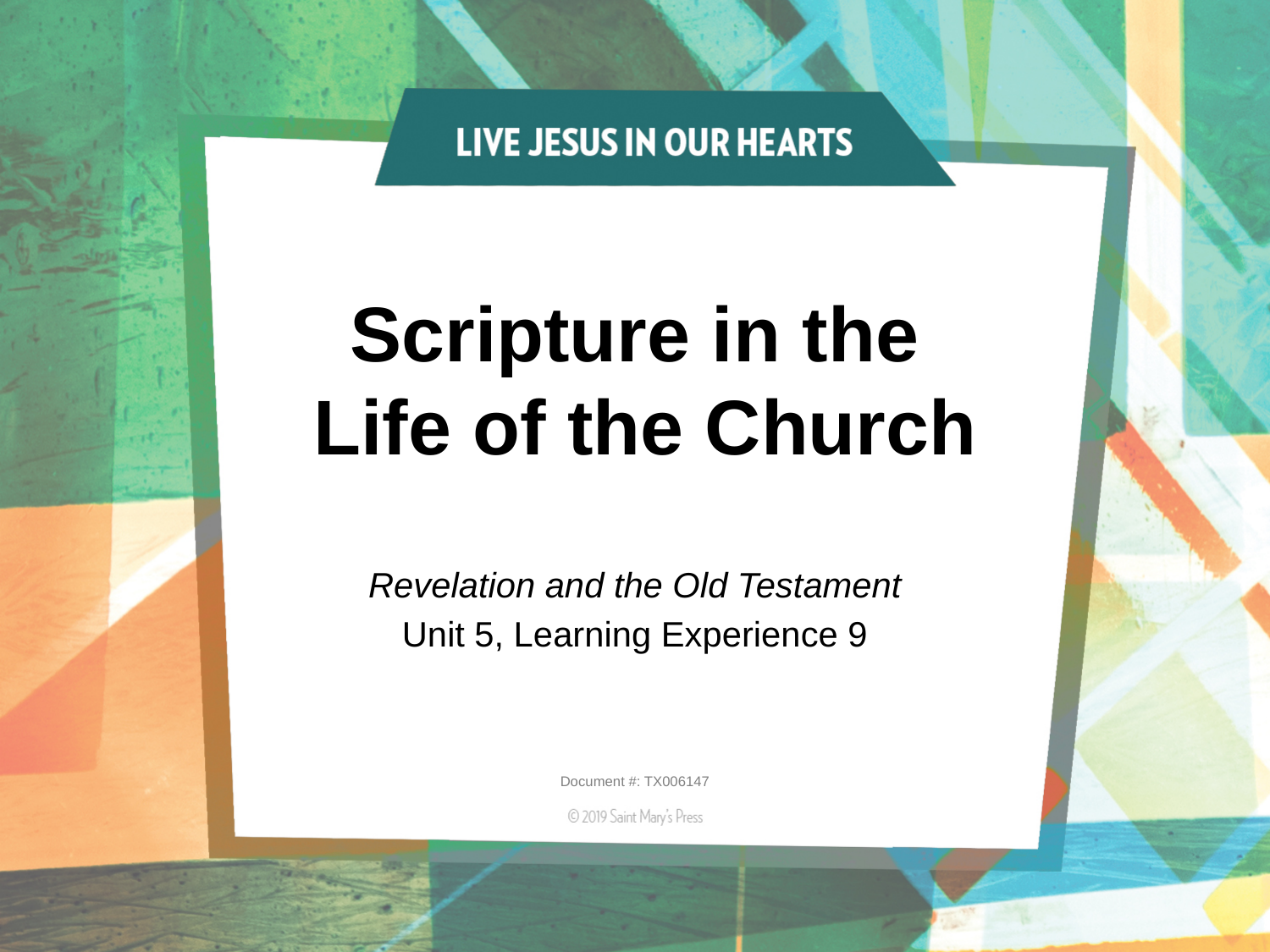

# Scripture in the Life of the Church
Revelation and the Old Testament
Unit 5, Learning Experience 9
Document #: TX006147